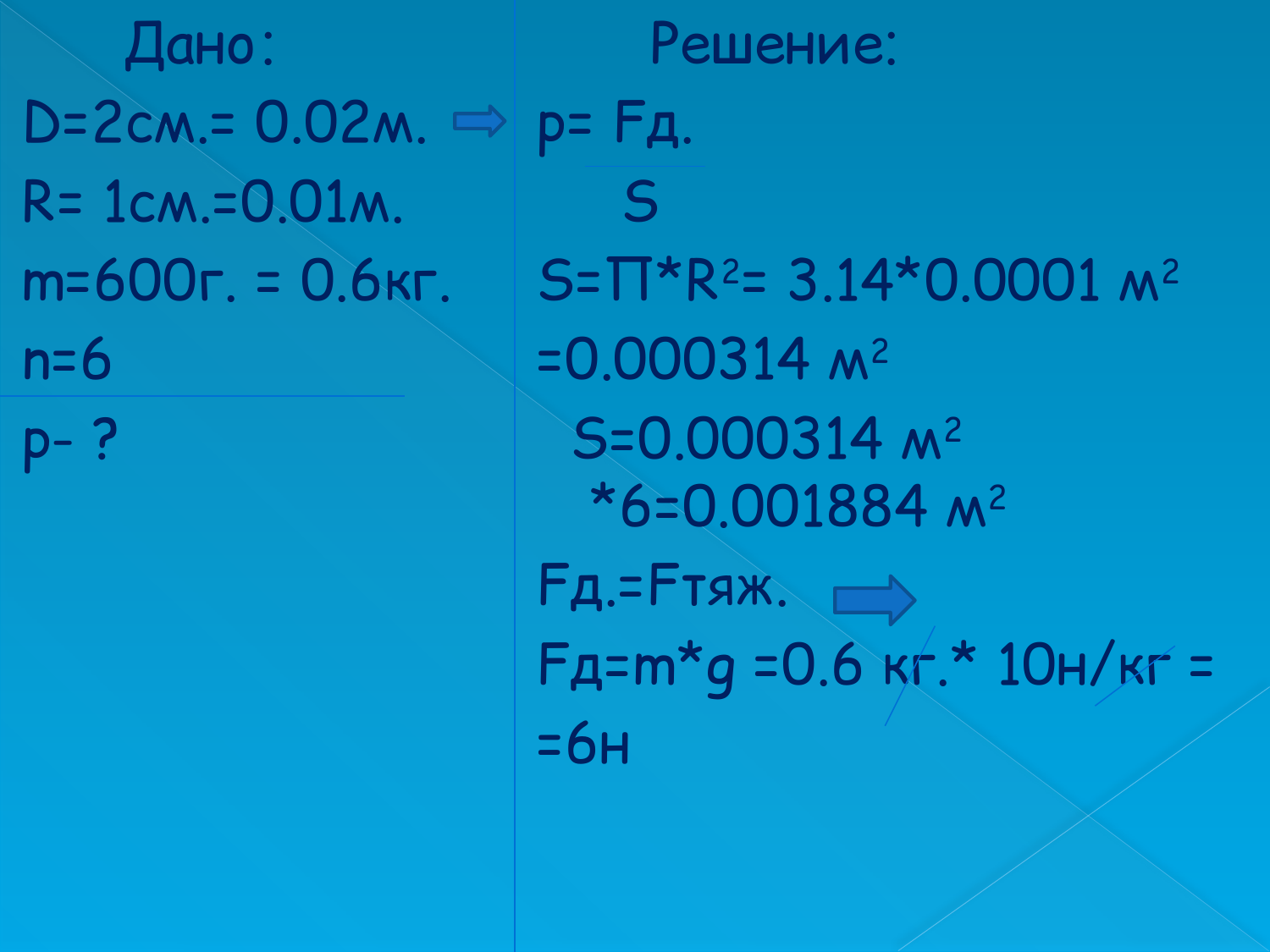

Дано:
D=2см.= 0.02м.
R= 1см.=0.01м.
m=600г. = 0.6кг.
n=6
p- ?

         Решение:
p= Fд.
     S
S=П*R2= 3.14*0.0001 м2
=0.000314 м2
  S=0.000314 м2 *6=0.001884 м2
Fд.=Fтяж.
Fд=m*g =0.6 кг.* 10н/кг =
=6н